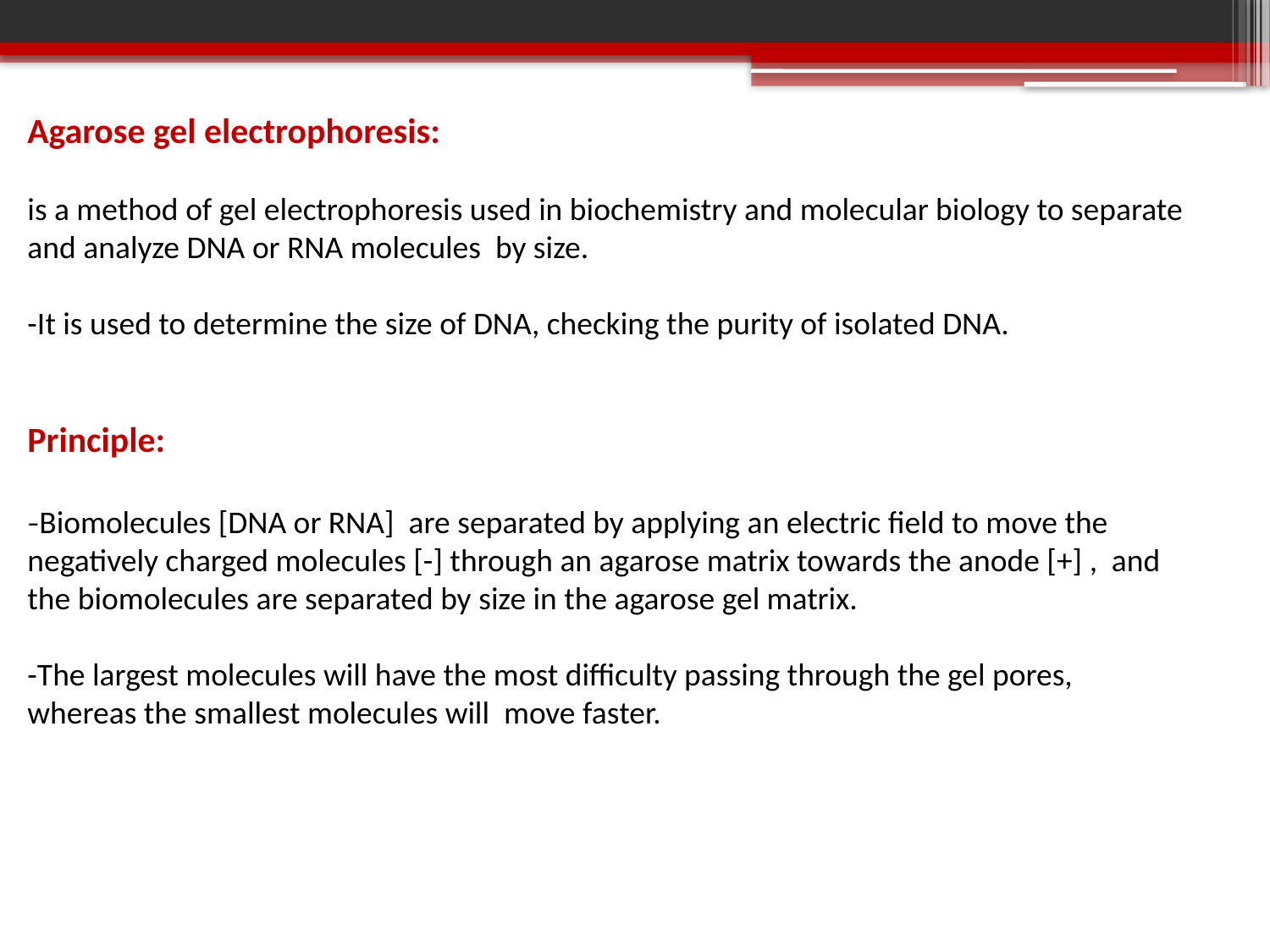

Agarose gel electrophoresis:

is a method of gel electrophoresis used in biochemistry and molecular biology to separate and analyze DNA or RNA molecules  by size.

-It is used to determine the size of DNA, checking the purity of isolated DNA.

Principle:

-Biomolecules [DNA or RNA]  are separated by applying an electric field to move the negatively charged molecules [-] through an agarose matrix towards the anode [+] ,  and the biomolecules are separated by size in the agarose gel matrix.

-The largest molecules will have the most difficulty passing through the gel pores,
whereas the smallest molecules will  move faster.